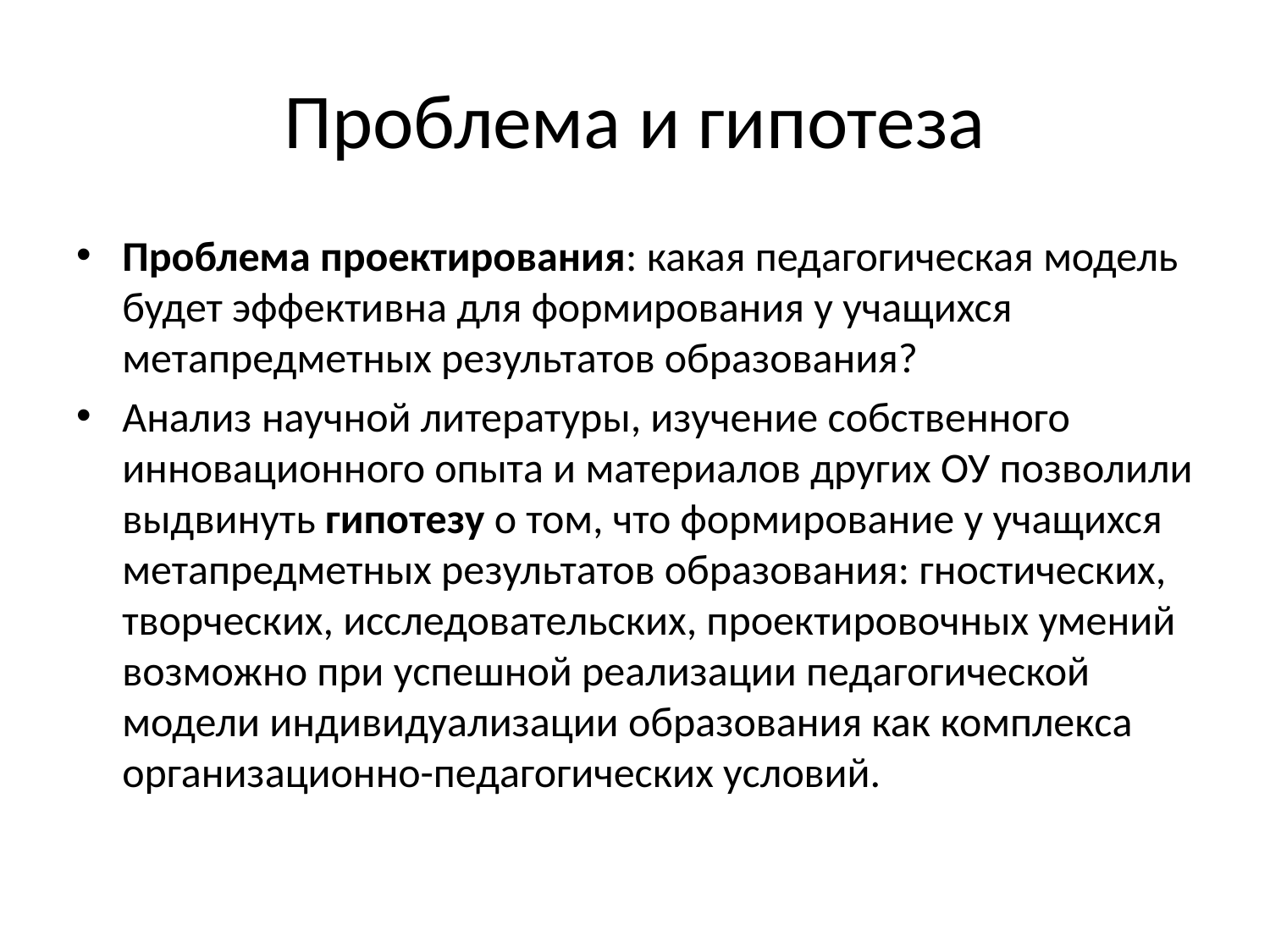

# Проблема и гипотеза
Проблема проектирования: какая педагогическая модель будет эффективна для формирования у учащихся метапредметных результатов образования?
Анализ научной литературы, изучение собственного инновационного опыта и материалов других ОУ позволили выдвинуть гипотезу о том, что формирование у учащихся метапредметных результатов образования: гностических, творческих, исследовательских, проектировочных умений возможно при успешной реализации педагогической модели индивидуализации образования как комплекса организационно-педагогических условий.